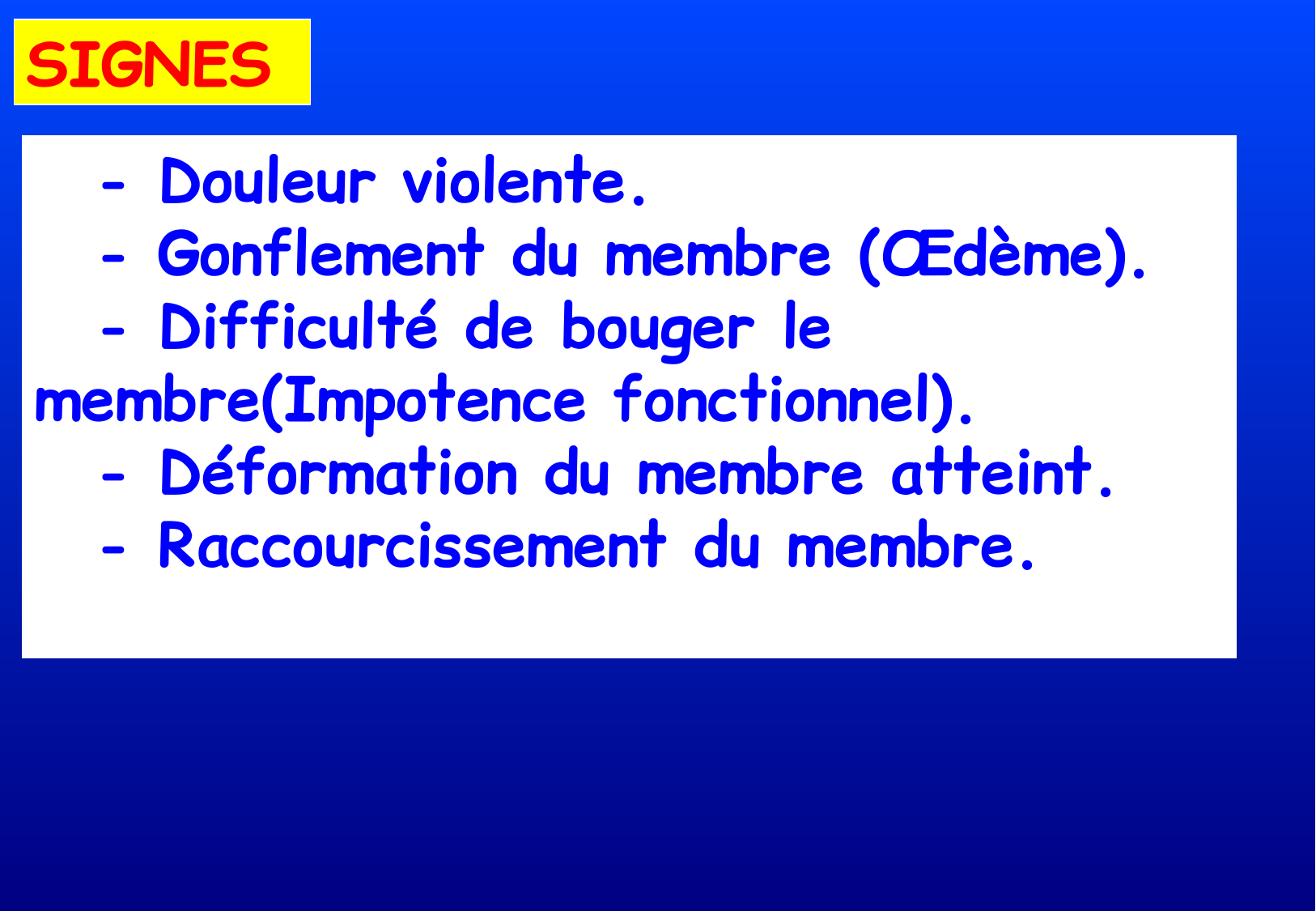

SIGNES
- Douleur violente.
- Gonflement du membre (Œdème).
- Difficulté de bouger le membre(Impotence fonctionnel).
- Déformation du membre atteint.
- Raccourcissement du membre.